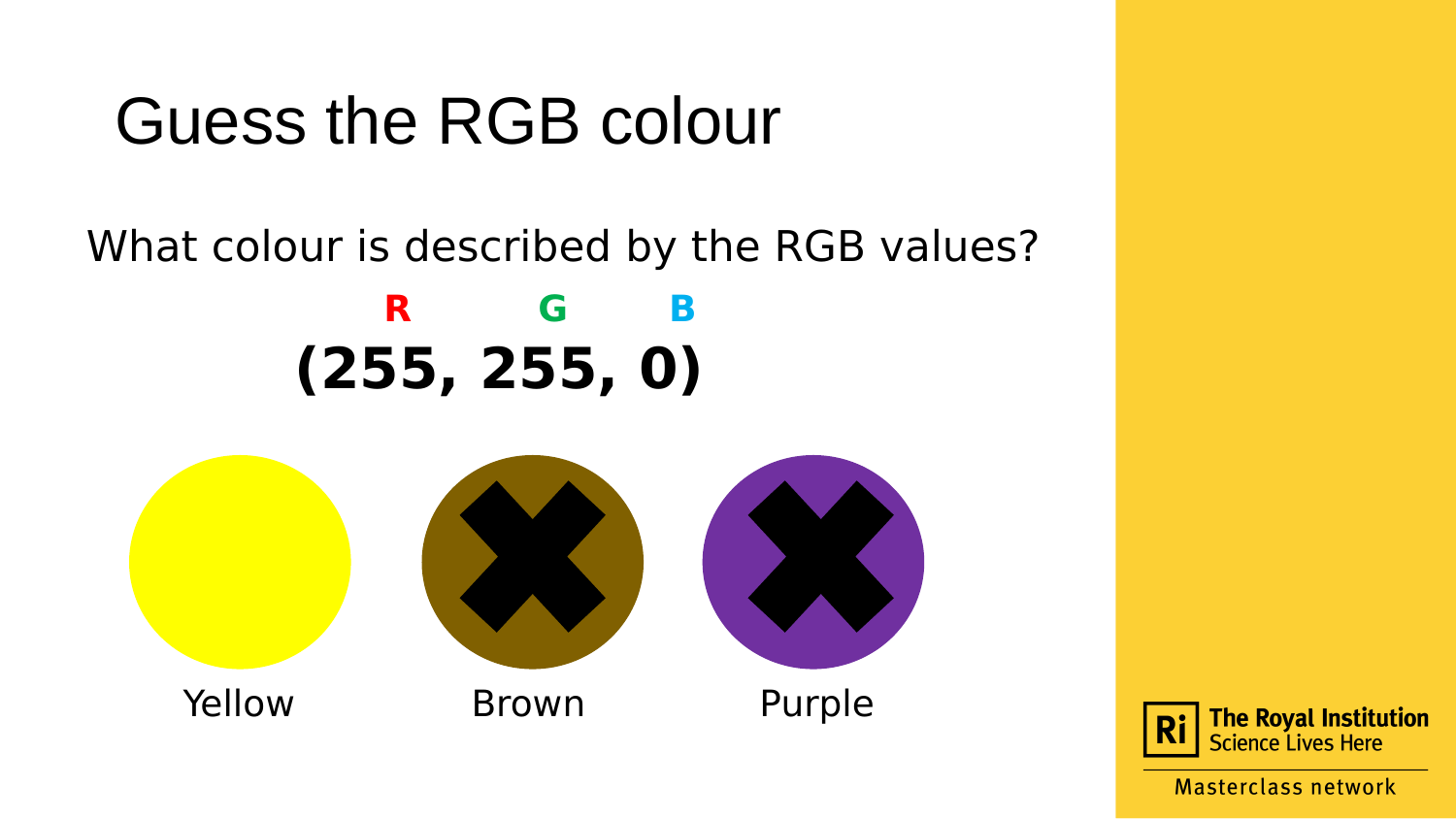

# Guess the RGB colour
What colour is described by the RGB values?

      (255, 255, 0)
R          G        B

Yellow
Brown
Purple